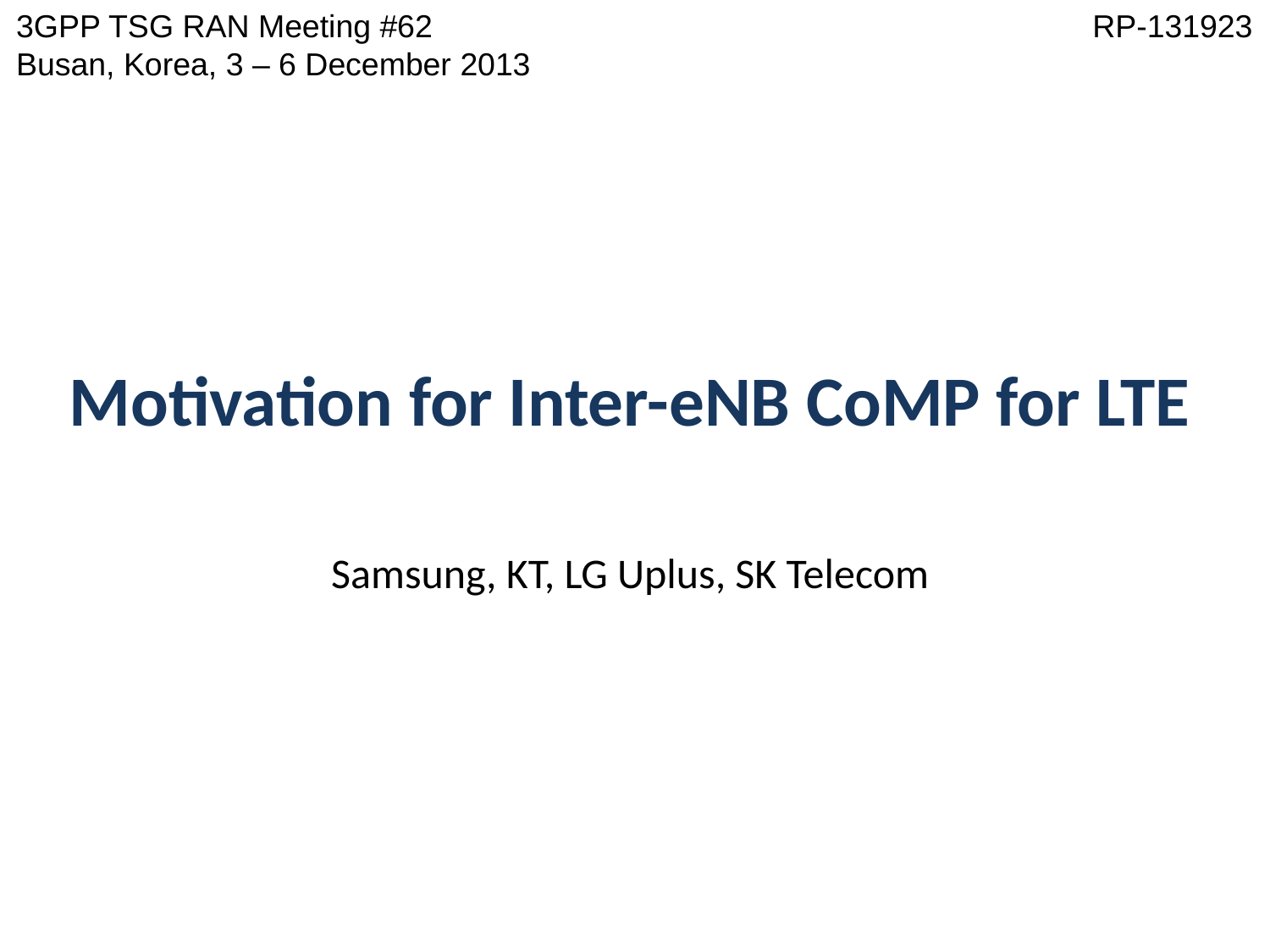

3GPP TSG RAN Meeting #62
Busan, Korea, 3 – 6 December 2013
RP-131923
# Motivation for Inter-eNB CoMP for LTE
Samsung, KT, LG Uplus, SK Telecom